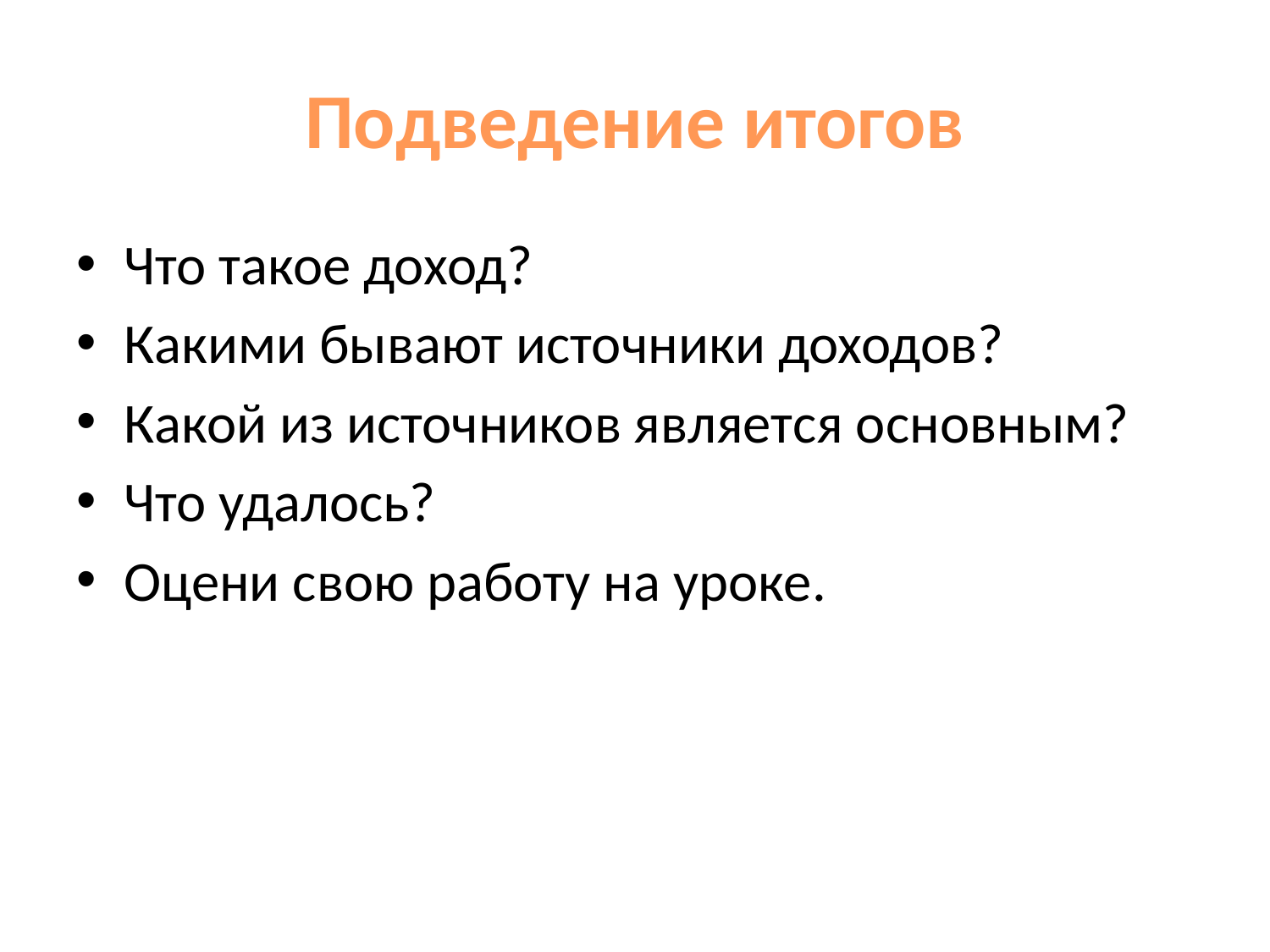

# Подведение итогов
Что такое доход?
Какими бывают источники доходов?
Какой из источников является основным?
Что удалось?
Оцени свою работу на уроке.